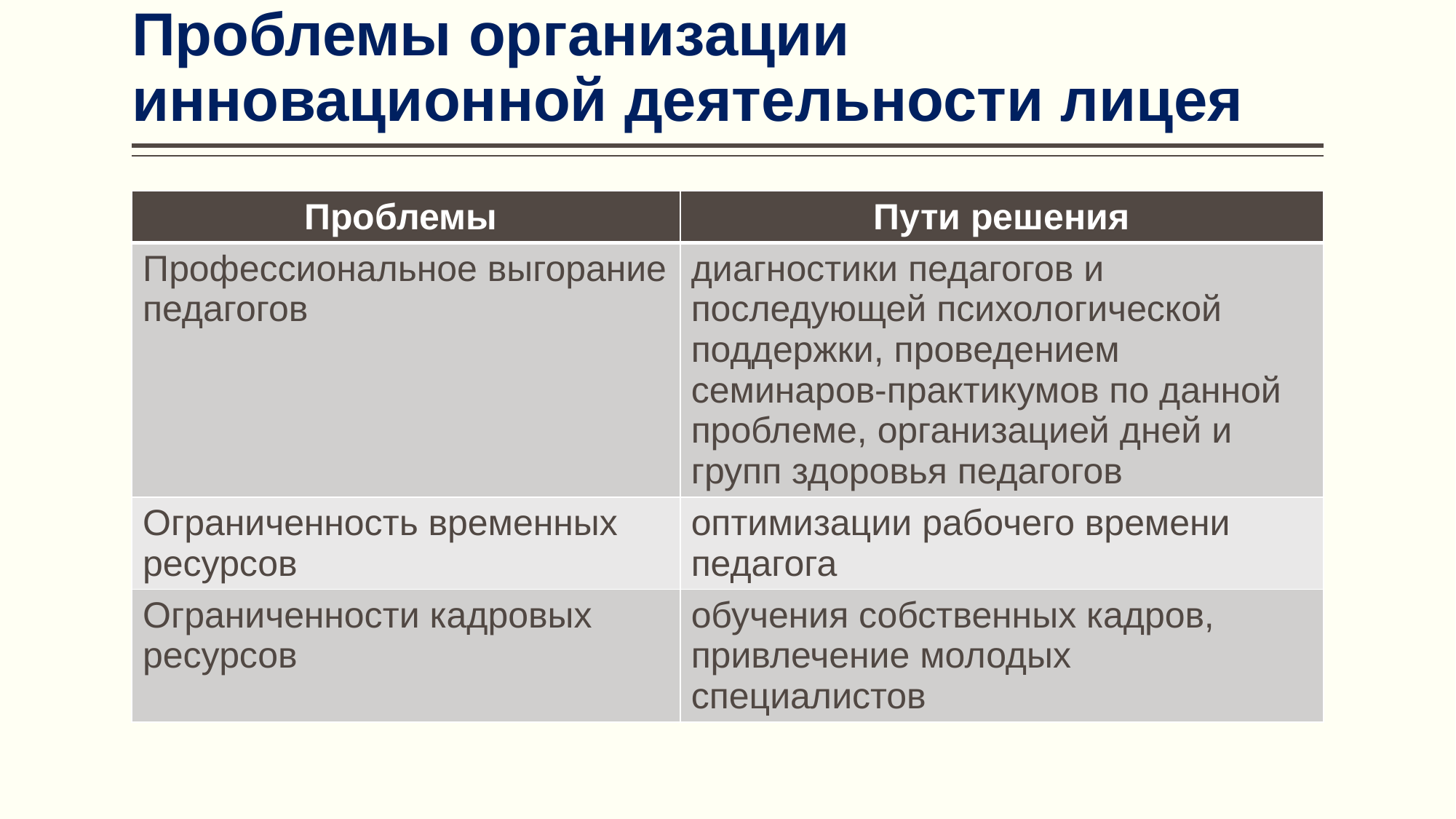

# Проблемы организации инновационной деятельности лицея
| Проблемы | Пути решения |
| --- | --- |
| Профессиональное выгорание педагогов | диагностики педагогов и последующей психологической поддержки, проведением семинаров-практикумов по данной проблеме, организацией дней и групп здоровья педагогов |
| Ограниченность временных ресурсов | оптимизации рабочего времени педагога |
| Ограниченности кадровых ресурсов | обучения собственных кадров, привлечение молодых специалистов |